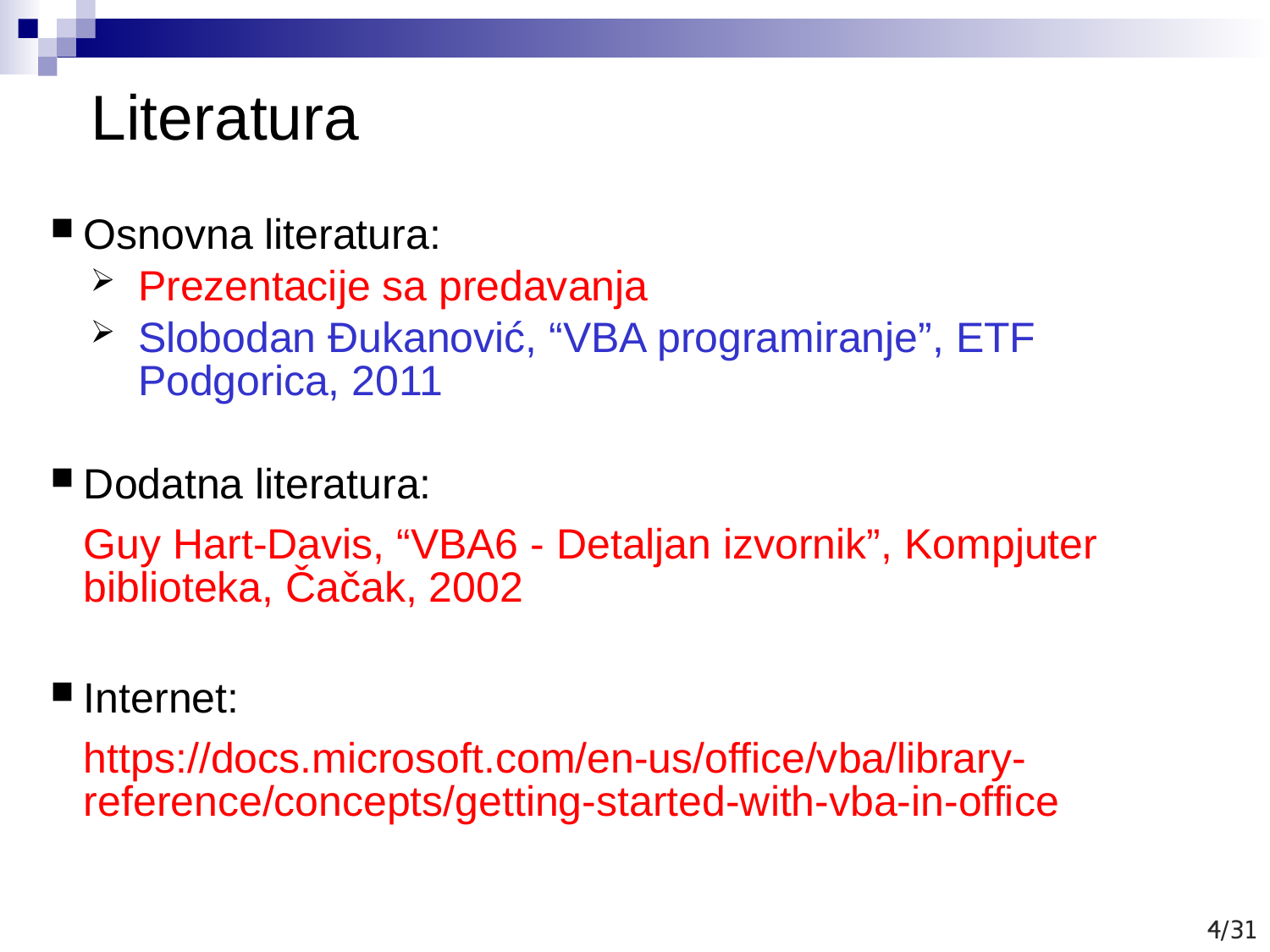

# Literatura
Osnovna literatura:
Prezentacije sa predavanja
Slobodan Đukanović, “VBA programiranje”, ETF Podgorica, 2011

Dodatna literatura:
	Guy Hart-Davis, “VBA6 - Detaljan izvornik”, Kompjuter biblioteka, Čačak, 2002

Internet:
	https://docs.microsoft.com/en-us/office/vba/library-reference/concepts/getting-started-with-vba-in-office

4/31